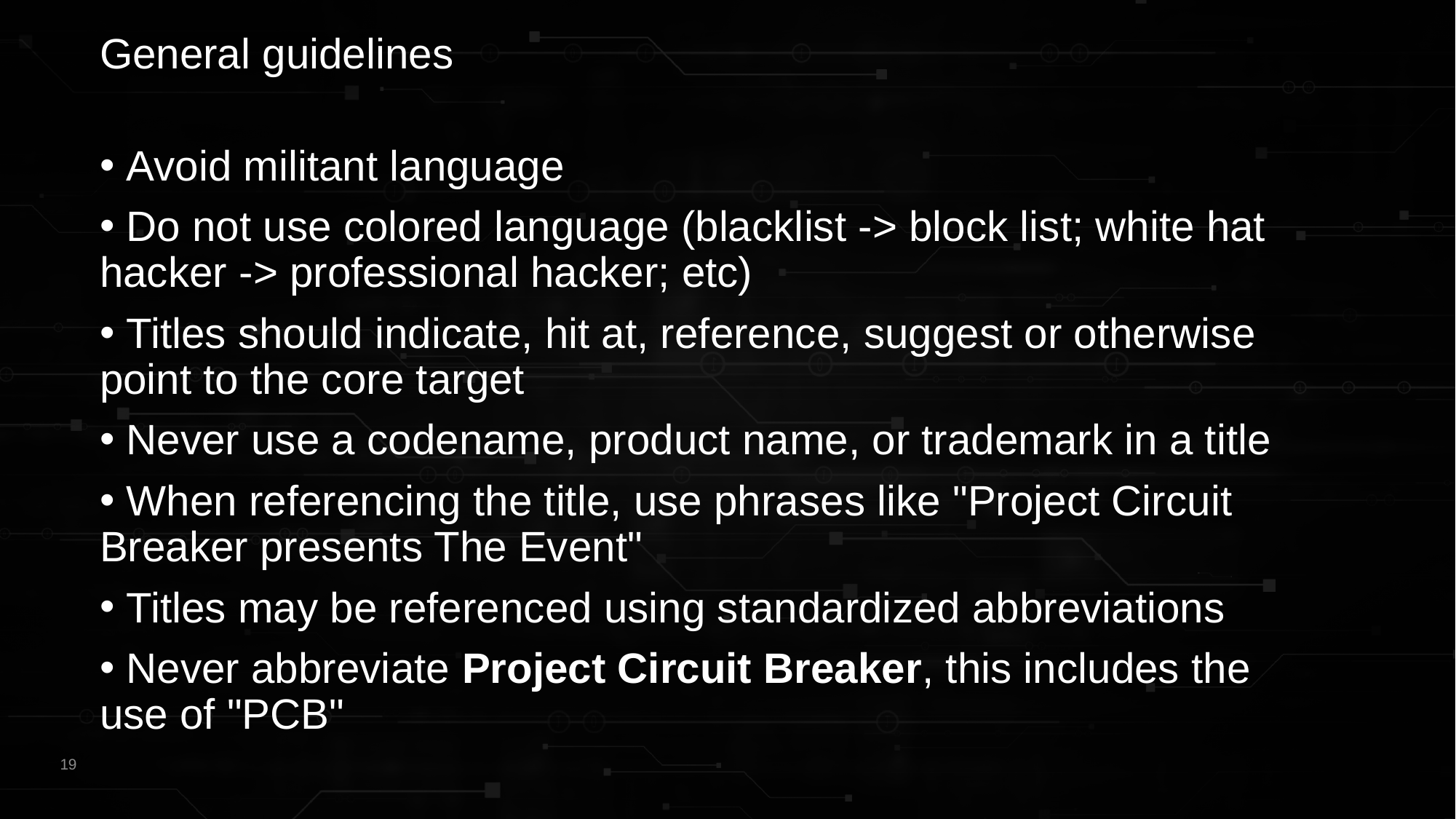

General guidelines
 Avoid militant language
 Do not use colored language (blacklist -> block list; white hat hacker -> professional hacker; etc)
 Titles should indicate, hit at, reference, suggest or otherwise point to the core target
 Never use a codename, product name, or trademark in a title
 When referencing the title, use phrases like "Project Circuit Breaker presents The Event"
 Titles may be referenced using standardized abbreviations
 Never abbreviate Project Circuit Breaker, this includes the use of "PCB"
19